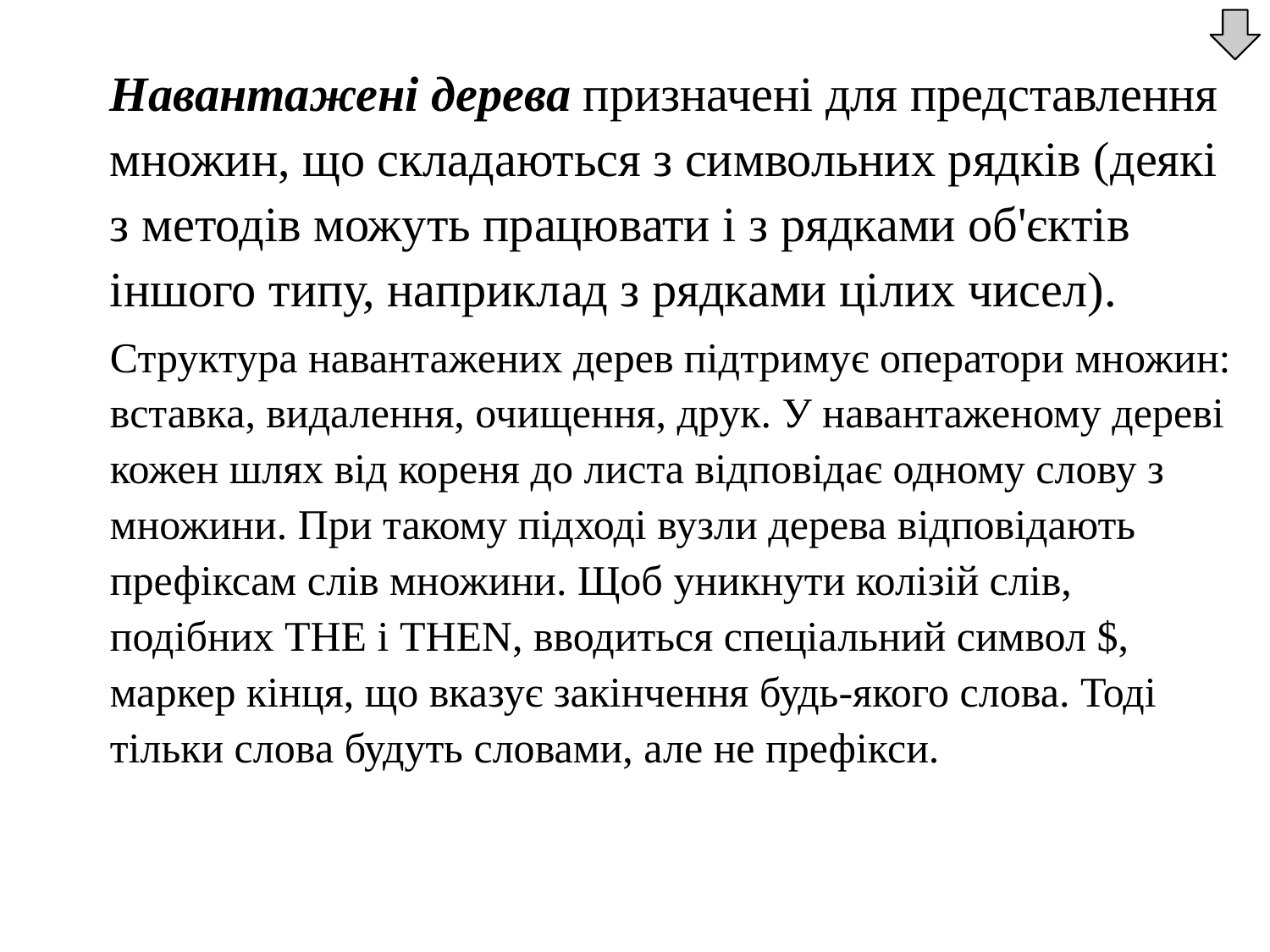

Навантажені дерева призначені для представлення множин, що складаються з символьних рядків (деякі з методів можуть працювати і з рядками об'єктів іншого типу, наприклад з рядками цілих чисел).
	Структура навантажених дерев підтримує оператори множин: вставка, видалення, очищення, друк. У навантаженому дереві кожен шлях від кореня до листа відповідає одному слову з множини. При такому підході вузли дерева відповідають префіксам слів множини. Щоб уникнути колізій слів, подібних THE і THEN, вводиться спеціальний символ $, маркер кінця, що вказує закінчення будь-якого слова. Тоді тільки слова будуть словами, але не префікси.